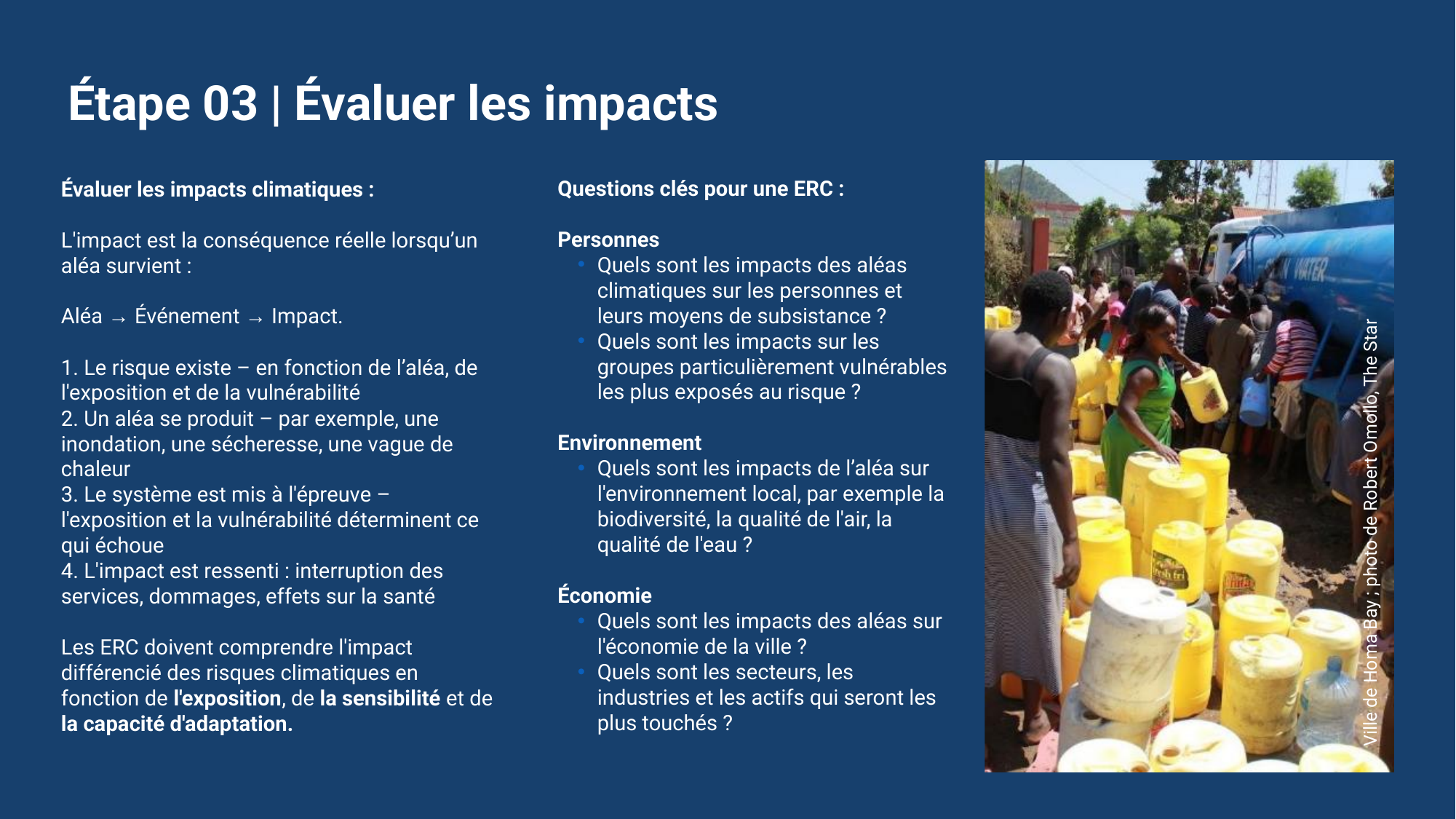

Étape 03 | Évaluer les impacts

Questions clés pour une ERC :

Personnes
Quels sont les impacts des aléas climatiques sur les personnes et leurs moyens de subsistance ?
Quels sont les impacts sur les groupes particulièrement vulnérables les plus exposés au risque ?

Environnement
Quels sont les impacts de l’aléa sur l'environnement local, par exemple la biodiversité, la qualité de l'air, la qualité de l'eau ?

Économie
Quels sont les impacts des aléas sur l'économie de la ville ?
Quels sont les secteurs, les industries et les actifs qui seront les plus touchés ?
Évaluer les impacts climatiques :

L'impact est la conséquence réelle lorsqu’un aléa survient :

Aléa → Événement → Impact.

1. Le risque existe – en fonction de l’aléa, de l'exposition et de la vulnérabilité
2. Un aléa se produit – par exemple, une inondation, une sécheresse, une vague de chaleur
3. Le système est mis à l'épreuve – l'exposition et la vulnérabilité déterminent ce qui échoue
4. L'impact est ressenti : interruption des services, dommages, effets sur la santé

Les ERC doivent comprendre l'impact différencié des risques climatiques en fonction de l'exposition, de la sensibilité et de la capacité d'adaptation.

Ville de Homa Bay ; photo de Robert Omollo, The Star
45